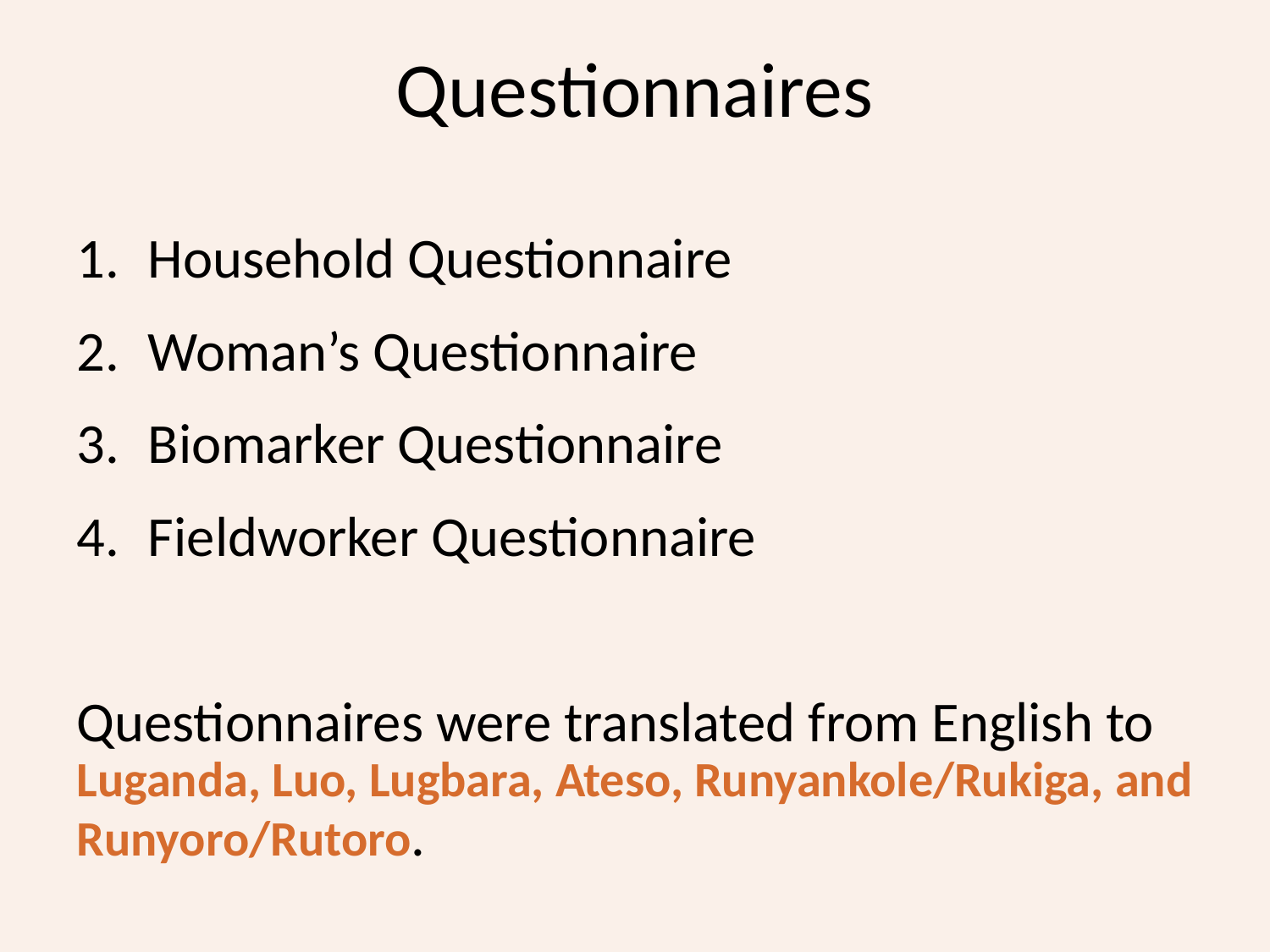

# Questionnaires
Household Questionnaire
Woman’s Questionnaire
Biomarker Questionnaire
Fieldworker Questionnaire

Questionnaires were translated from English to Luganda, Luo, Lugbara, Ateso, Runyankole/Rukiga, and Runyoro/Rutoro.